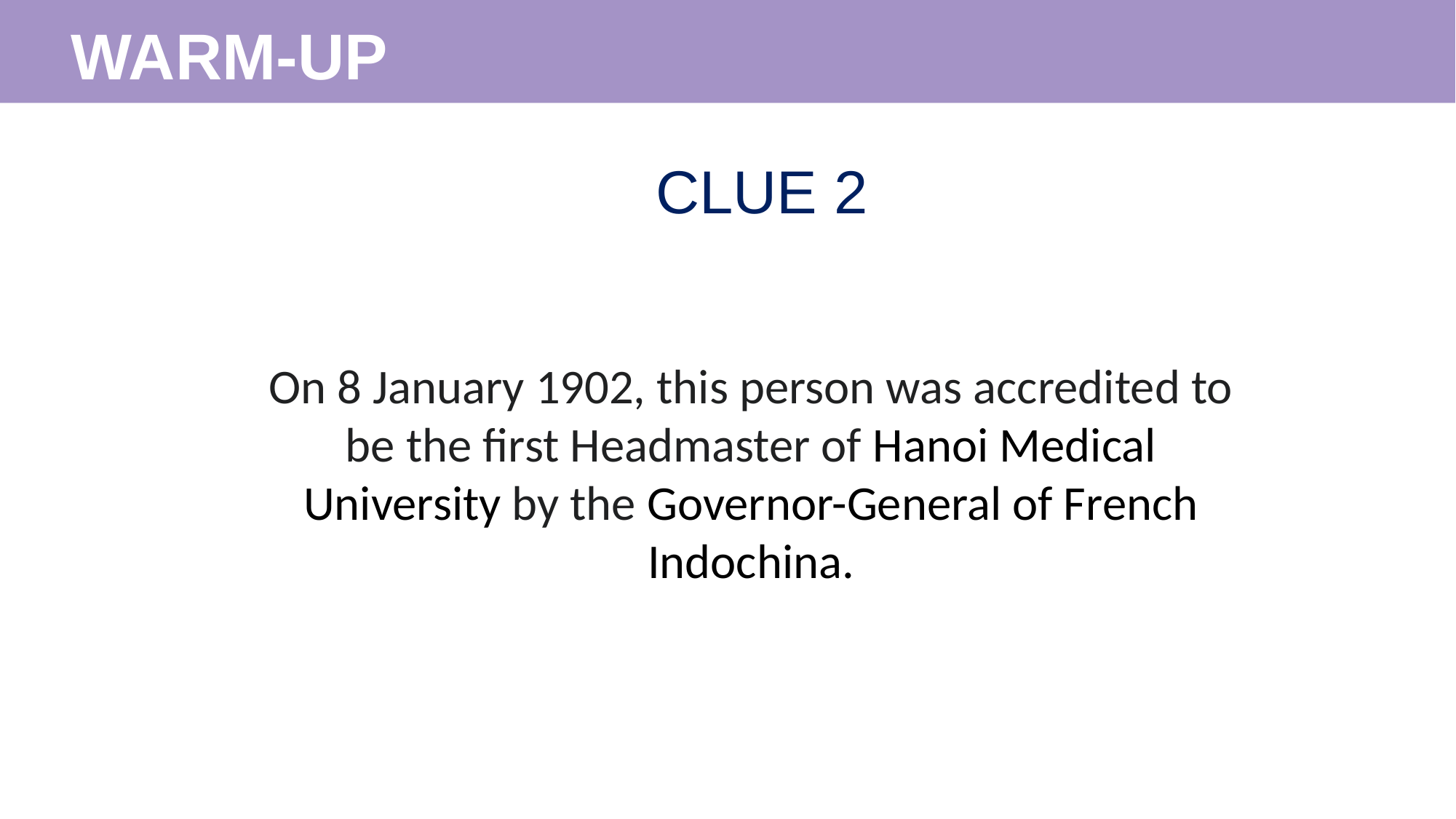

WARM-UP
CLUE 2
On 8 January 1902, this person was accredited to be the first Headmaster of Hanoi Medical University by the Governor-General of French Indochina.